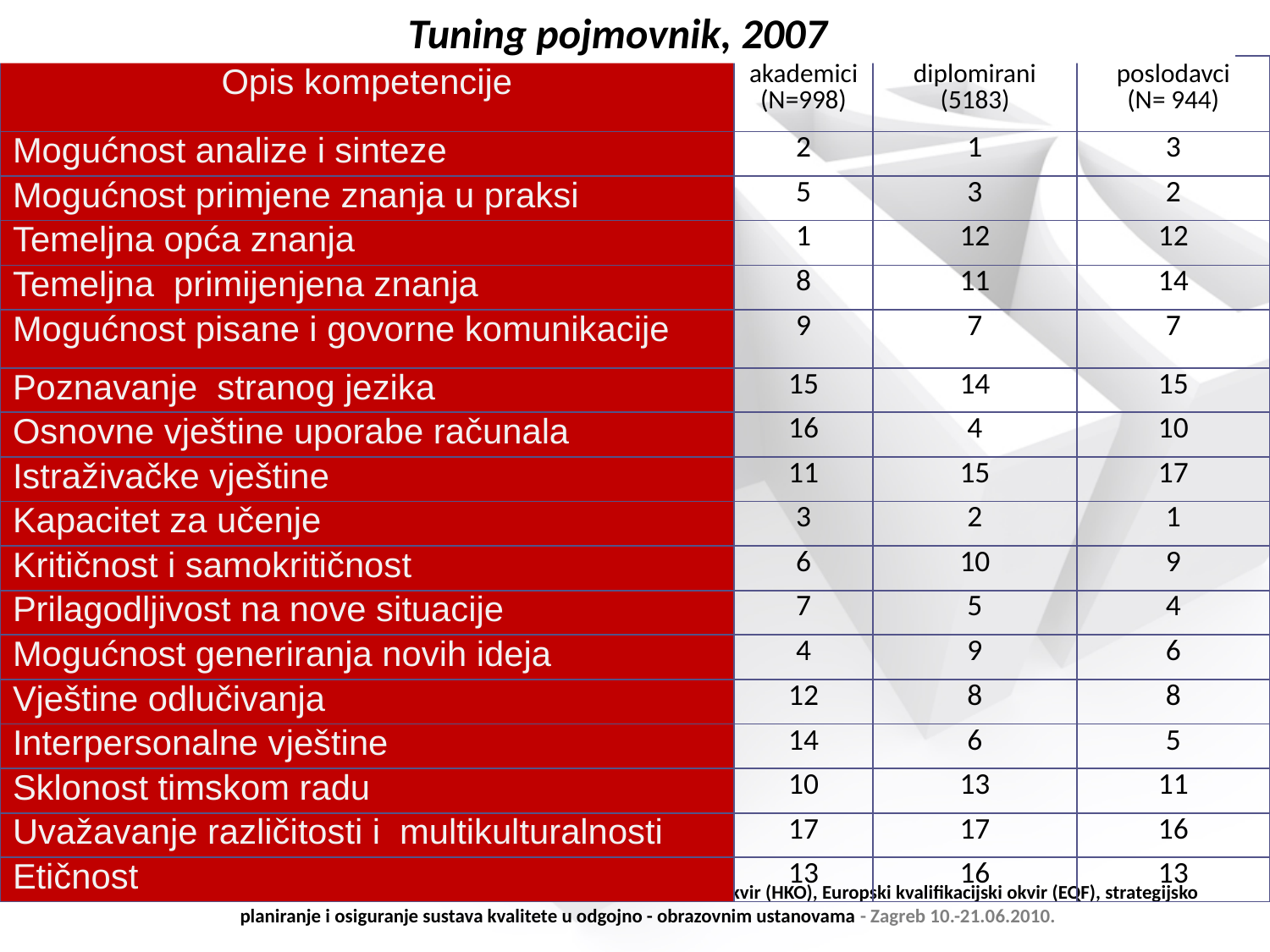

Tuning pojmovnik, 2007
| Opis kompetencije | akademici (N=998) | diplomirani (5183) | poslodavci (N= 944) |
| --- | --- | --- | --- |
| Mogućnost analize i sinteze | 2 | 1 | 3 |
| Mogućnost primjene znanja u praksi | 5 | 3 | 2 |
| Temeljna opća znanja | 1 | 12 | 12 |
| Temeljna primijenjena znanja | 8 | 11 | 14 |
| Mogućnost pisane i govorne komunikacije | 9 | 7 | 7 |
| Poznavanje stranog jezika | 15 | 14 | 15 |
| Osnovne vještine uporabe računala | 16 | 4 | 10 |
| Istraživačke vještine | 11 | 15 | 17 |
| Kapacitet za učenje | 3 | 2 | 1 |
| Kritičnost i samokritičnost | 6 | 10 | 9 |
| Prilagodljivost na nove situacije | 7 | 5 | 4 |
| Mogućnost generiranja novih ideja | 4 | 9 | 6 |
| Vještine odlučivanja | 12 | 8 | 8 |
| Interpersonalne vještine | 14 | 6 | 5 |
| Sklonost timskom radu | 10 | 13 | 11 |
| Uvažavanje različitosti i multikulturalnosti | 17 | 17 | 16 |
| Etičnost | 13 | 16 | 13 |